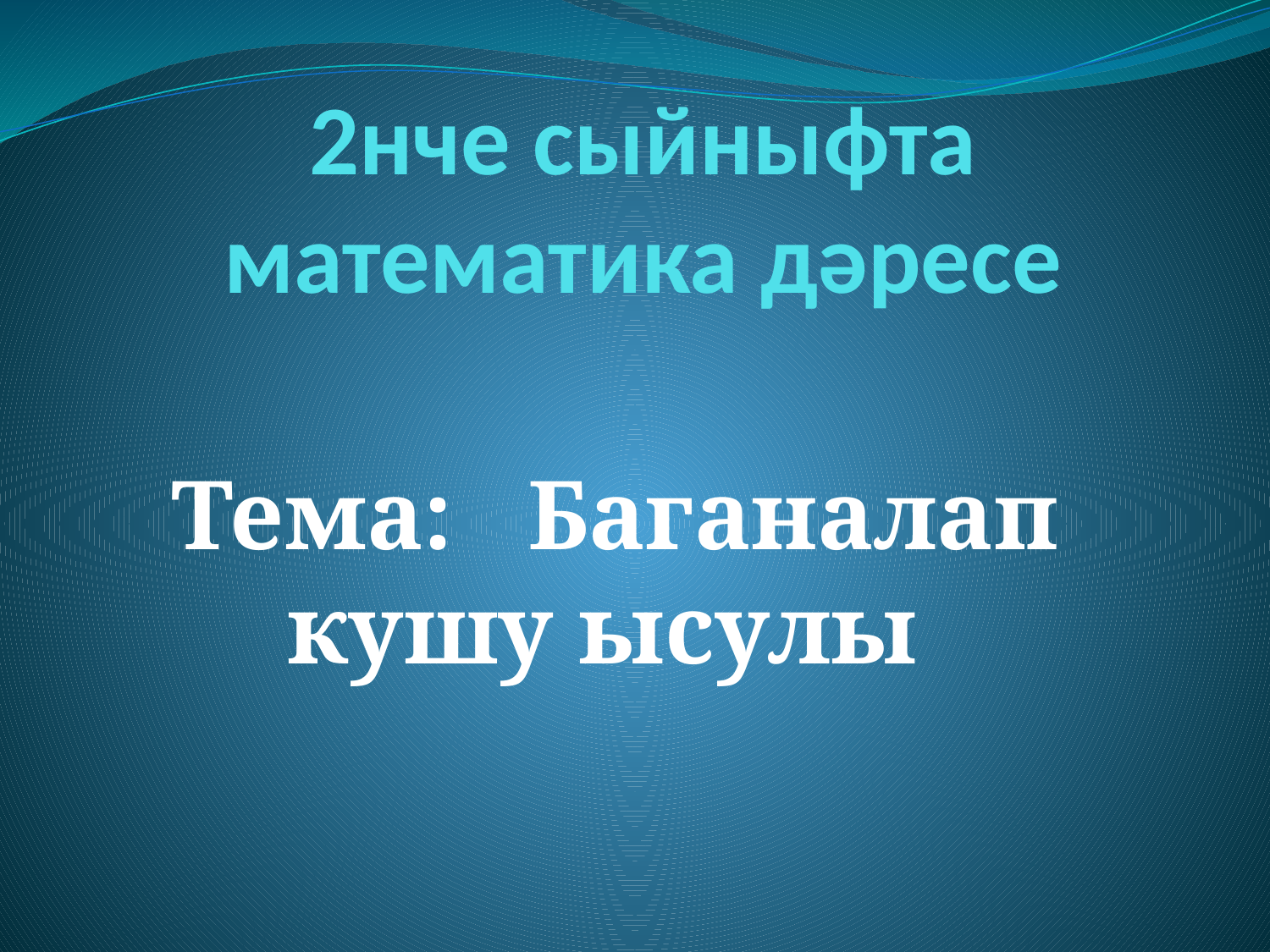

# 2нче сыйныфта математика дәресе
Тема:   Баганалап кушу ысулы